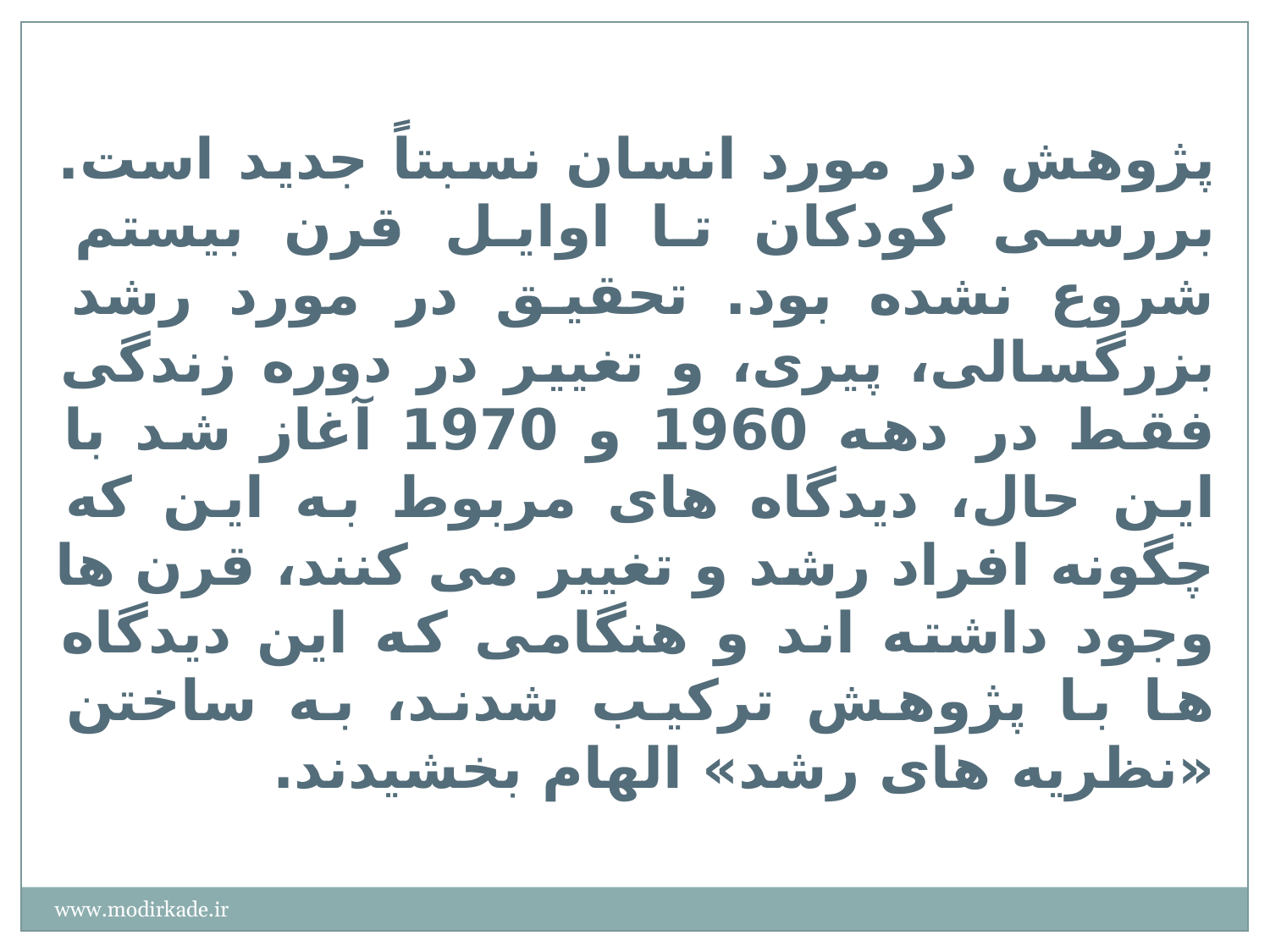

پژوهش در مورد انسان نسبتاً جدید است. بررسی کودکان تا اوایل قرن بیستم شروع نشده بود. تحقیق در مورد رشد بزرگسالی، پیری، و تغییر در دوره زندگی فقط در دهه 1960 و 1970 آغاز شد با این حال، دیدگاه های مربوط به این که چگونه افراد رشد و تغییر می کنند، قرن ها وجود داشته اند و هنگامی که این دیدگاه ها با پژوهش ترکیب شدند، به ساختن «نظریه های رشد» الهام بخشیدند.

www.modirkade.ir